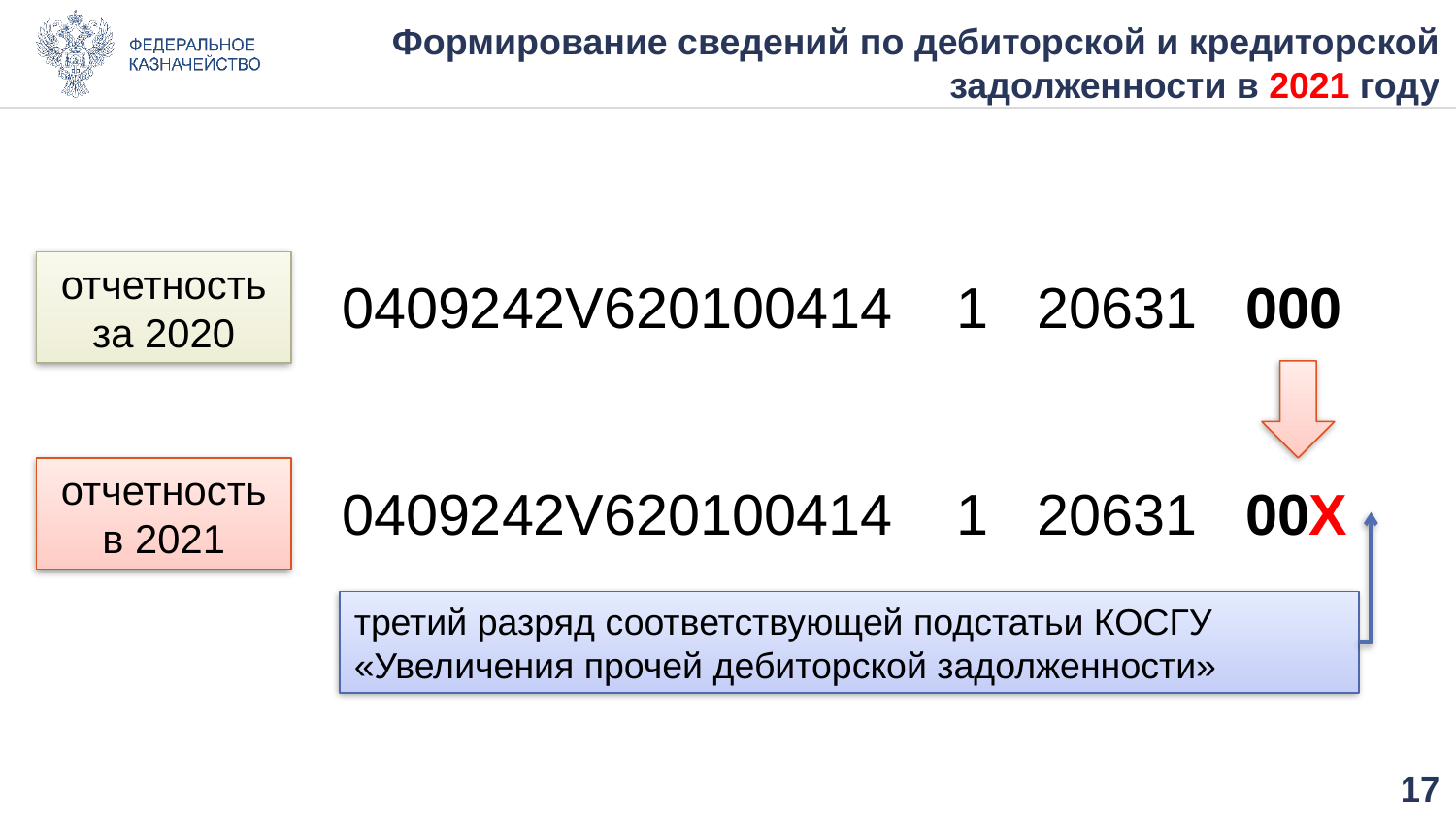

# Формирование сведений по дебиторской и кредиторской задолженности в 2021 году
отчетность за 2020
0409242V620100414    1   20631   000

отчетность
в 2021
0409242V620100414    1   20631   00Х
третий разряд соответствующей подстатьи КОСГУ «Увеличения прочей дебиторской задолженности»
17